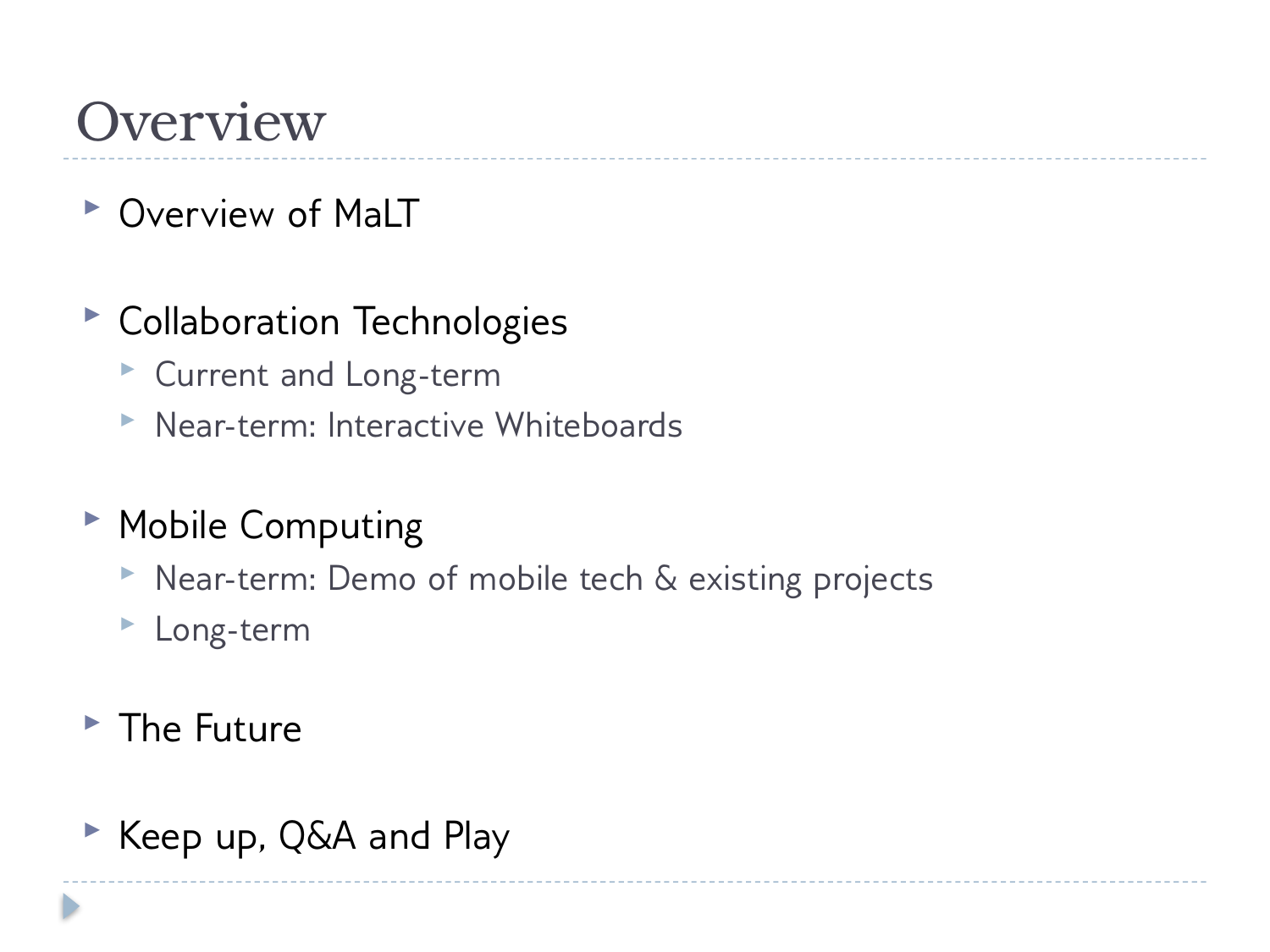

# Overview
Overview of MaLT
Collaboration Technologies
Current and Long-term
Near-term: Interactive Whiteboards
Mobile Computing
Near-term: Demo of mobile tech & existing projects
Long-term
The Future
Keep up, Q&A and Play